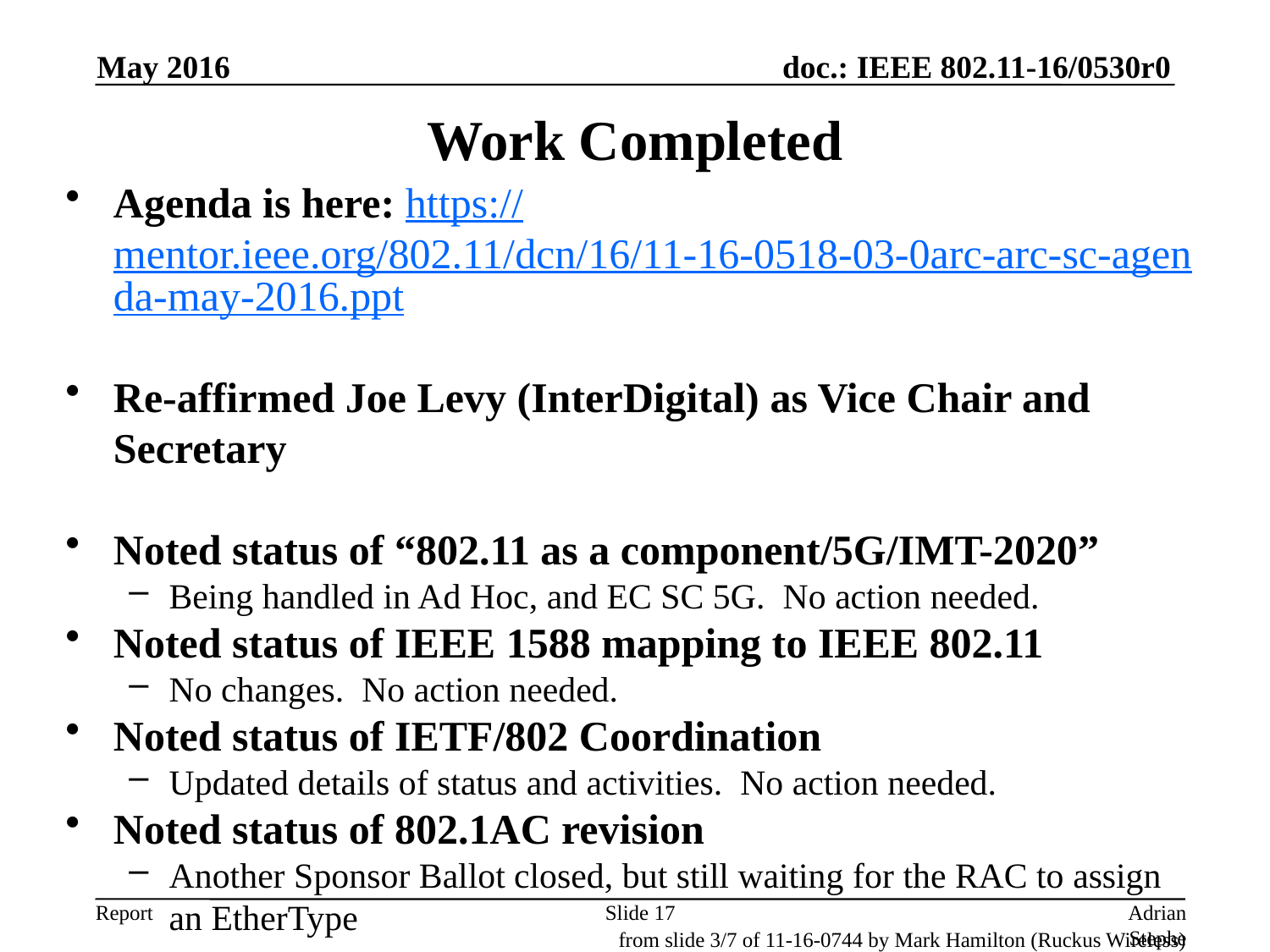

May 2016
# Work Completed
Agenda is here: https://mentor.ieee.org/802.11/dcn/16/11-16-0518-03-0arc-arc-sc-agenda-may-2016.ppt

Re-affirmed Joe Levy (InterDigital) as Vice Chair and Secretary

Noted status of “802.11 as a component/5G/IMT-2020”
Being handled in Ad Hoc, and EC SC 5G.  No action needed.
Noted status of IEEE 1588 mapping to IEEE 802.11
No changes.  No action needed.
Noted status of IETF/802 Coordination
Updated details of status and activities.  No action needed.
Noted status of 802.1AC revision
Another Sponsor Ballot closed, but still waiting for the RAC to assign an EtherType

Slide 17
Adrian Stephens, Intel Corporation
from slide 3/7 of 11-16-0744 by Mark Hamilton (Ruckus Wireless)